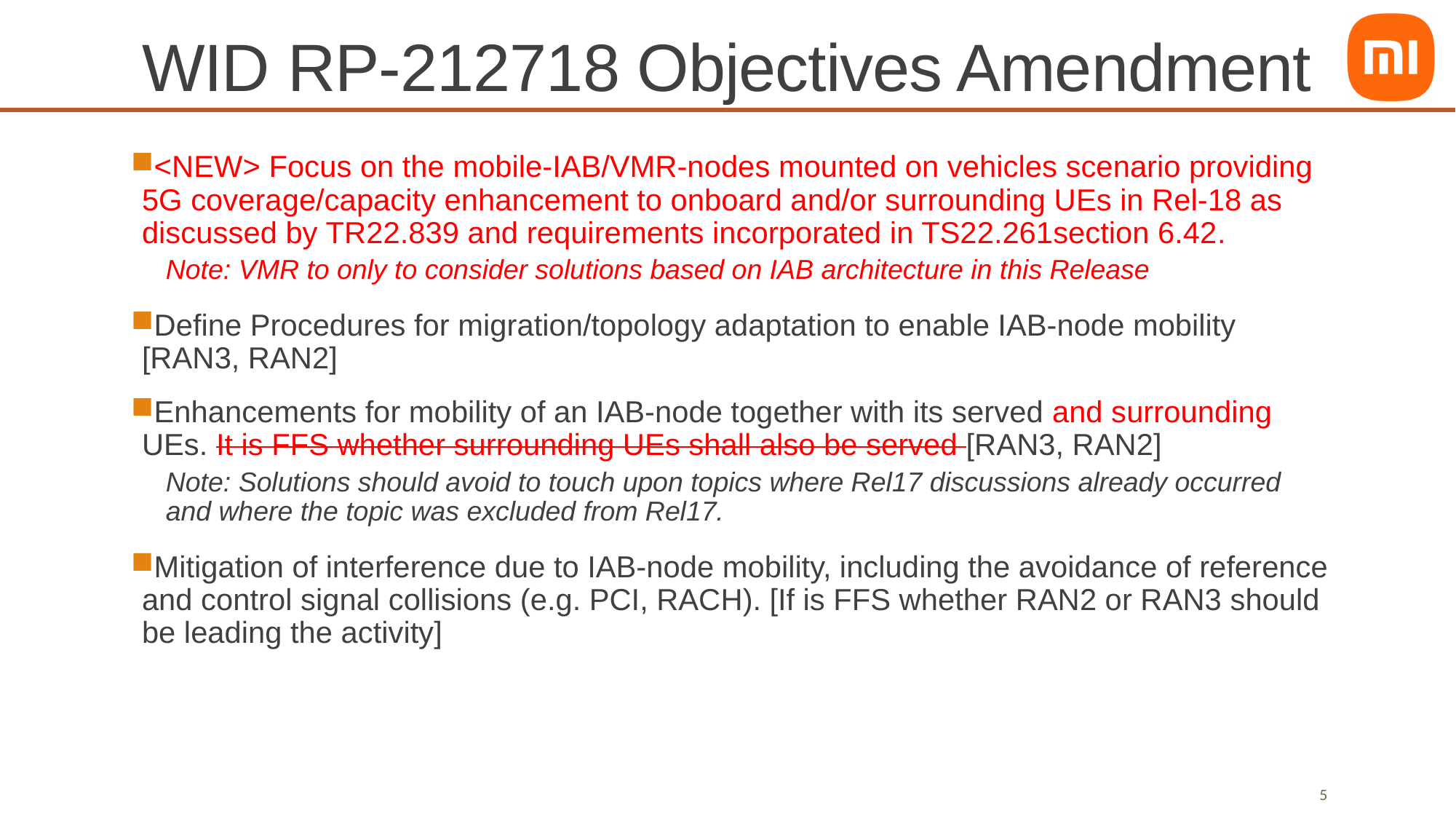

# WID RP-212718 Objectives Amendment
<NEW> Focus on the mobile-IAB/VMR-nodes mounted on vehicles scenario providing 5G coverage/capacity enhancement to onboard and/or surrounding UEs in Rel-18 as discussed by TR22.839 and requirements incorporated in TS22.261section 6.42.
Note: VMR to only to consider solutions based on IAB architecture in this Release
Define Procedures for migration/topology adaptation to enable IAB-node mobility [RAN3, RAN2]
Enhancements for mobility of an IAB-node together with its served and surrounding UEs. It is FFS whether surrounding UEs shall also be served [RAN3, RAN2]
Note: Solutions should avoid to touch upon topics where Rel17 discussions already occurred and where the topic was excluded from Rel17.
Mitigation of interference due to IAB-node mobility, including the avoidance of reference and control signal collisions (e.g. PCI, RACH). [If is FFS whether RAN2 or RAN3 should be leading the activity]